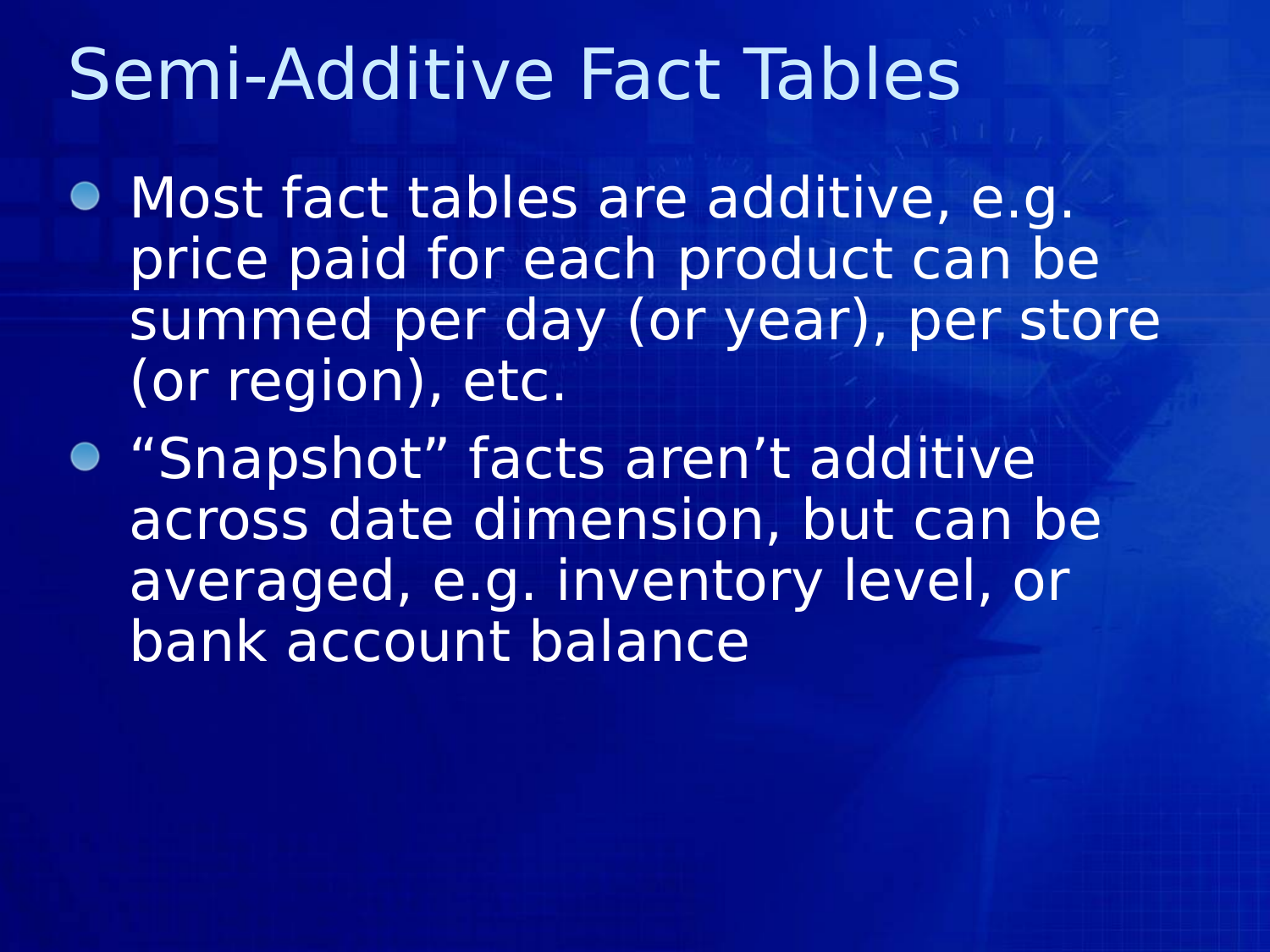

# Semi-Additive Fact Tables
Most fact tables are additive, e.g. price paid for each product can be summed per day (or year), per store (or region), etc.
“Snapshot” facts aren’t additive across date dimension, but can be averaged, e.g. inventory level, or bank account balance